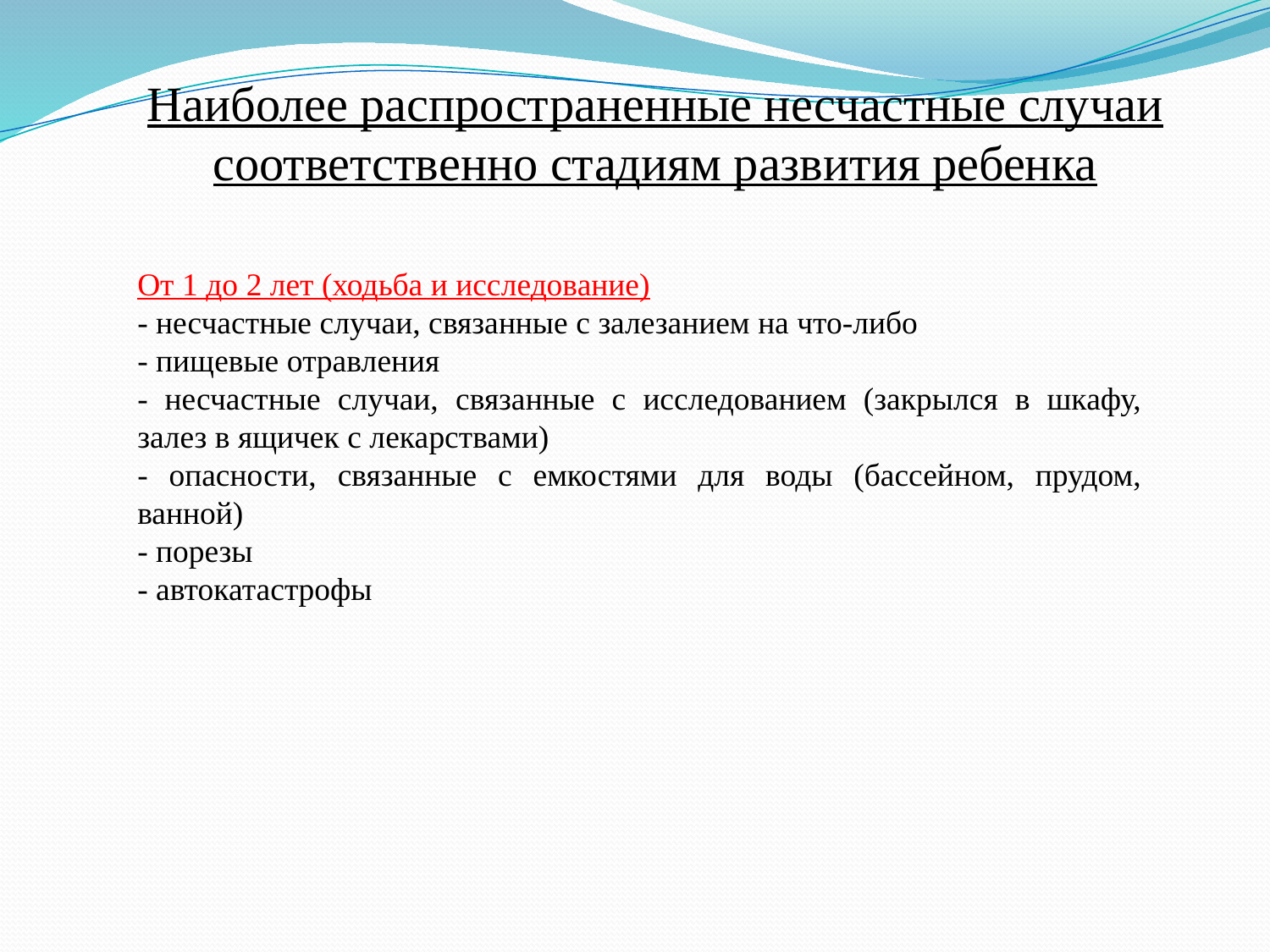

Наиболее распространенные несчастные случаи соответственно стадиям развития ребенка
От 1 до 2 лет (ходьба и исследование)
- несчастные случаи, связанные с залезанием на что-либо
- пищевые отравления
- несчастные случаи, связанные с исследованием (закрылся в шкафу, залез в ящичек с лекарствами)
- опасности, связанные с емкостями для воды (бассейном, прудом, ванной)
- порезы
- автокатастрофы